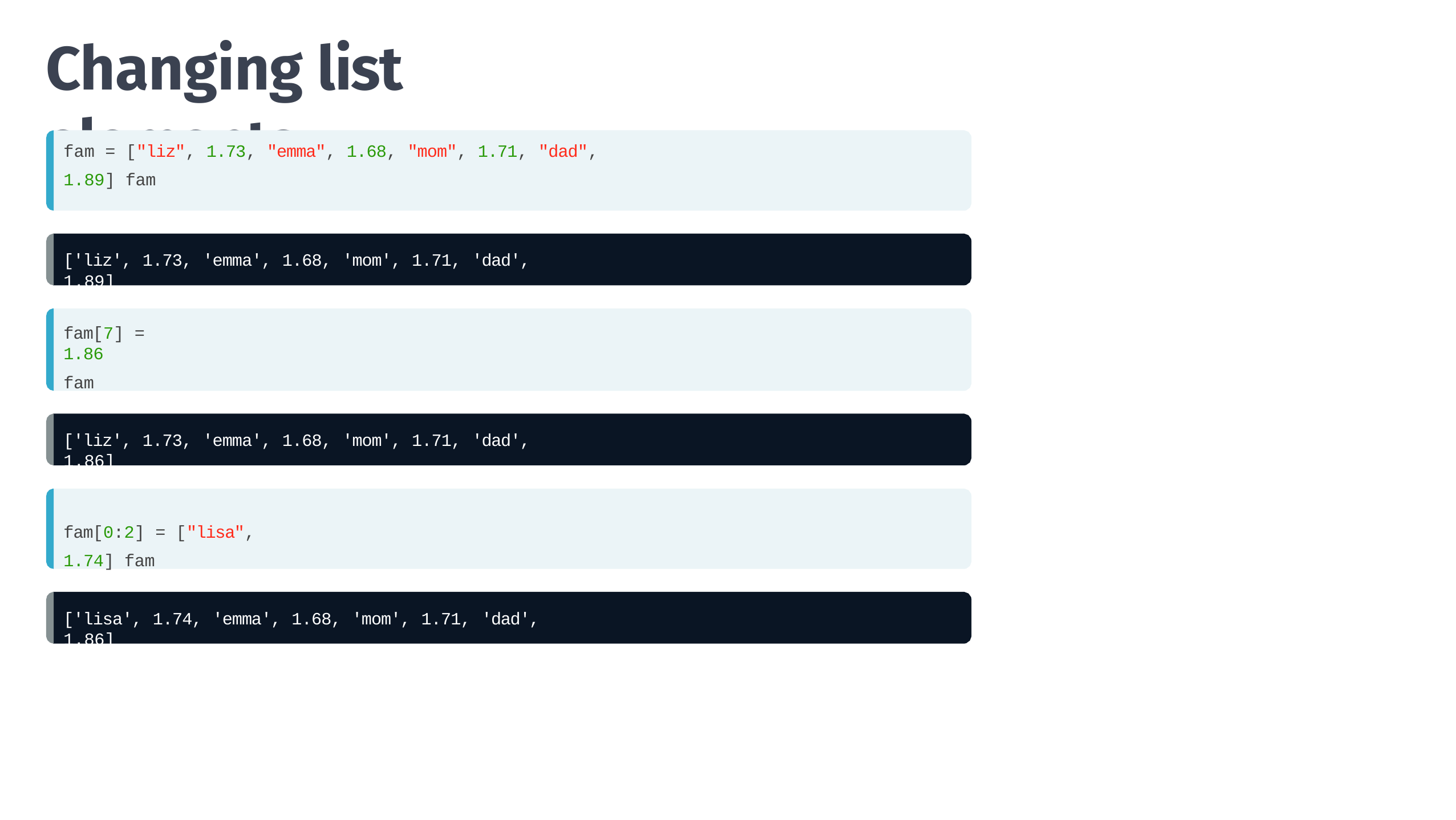

# Changing list elements

fam = ["liz", 1.73, "emma", 1.68, "mom", 1.71, "dad", 1.89] fam

['liz', 1.73, 'emma', 1.68, 'mom', 1.71, 'dad', 1.89]

fam[7] = 1.86
fam

['liz', 1.73, 'emma', 1.68, 'mom', 1.71, 'dad', 1.86]

fam[0:2] = ["lisa", 1.74] fam

['lisa', 1.74, 'emma', 1.68, 'mom', 1.71, 'dad', 1.86]